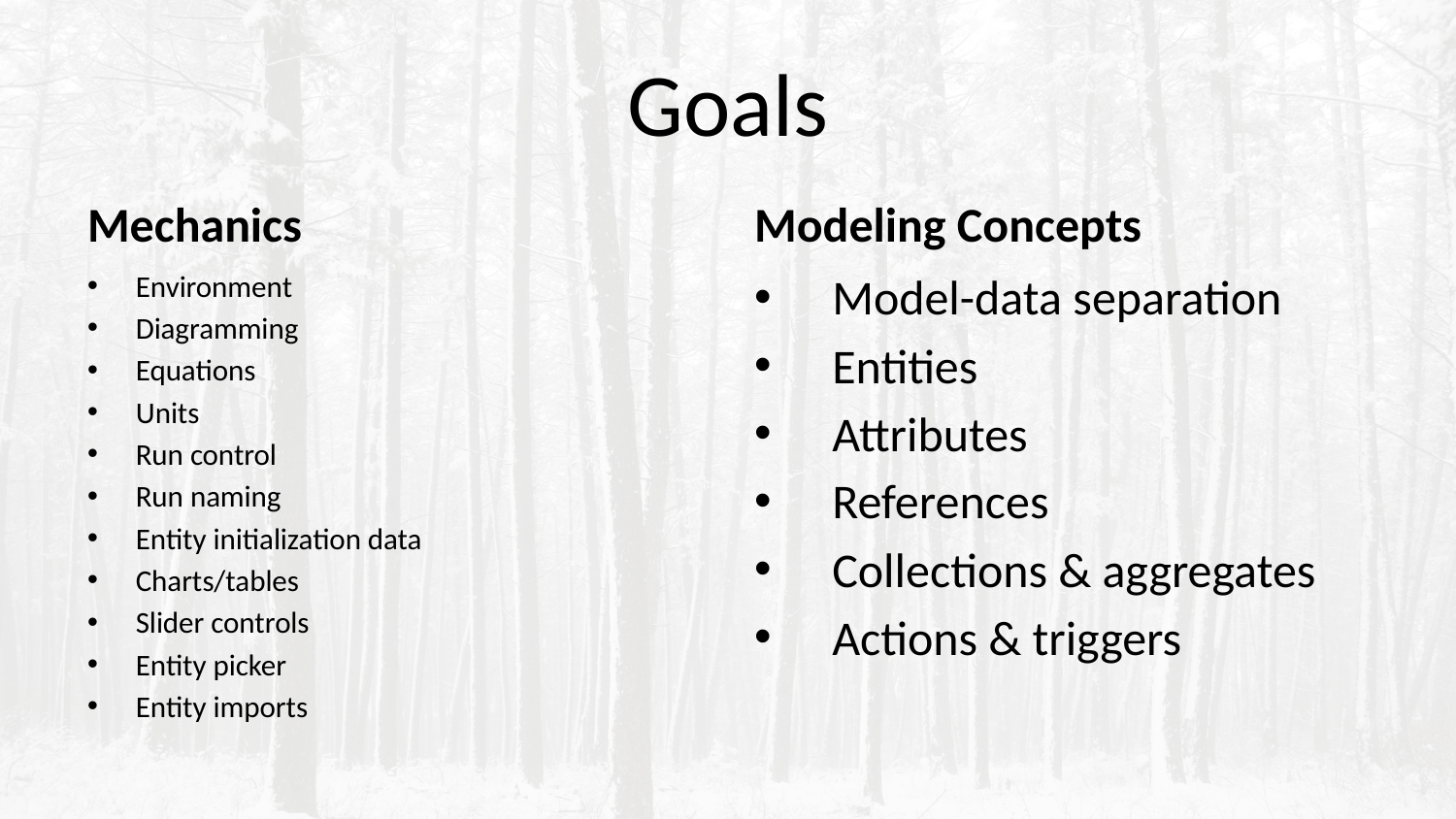

# Goals
Mechanics
Modeling Concepts
Environment
Diagramming
Equations
Units
Run control
Run naming
Entity initialization data
Charts/tables
Slider controls
Entity picker
Entity imports
Model-data separation
Entities
Attributes
References
Collections & aggregates
Actions & triggers